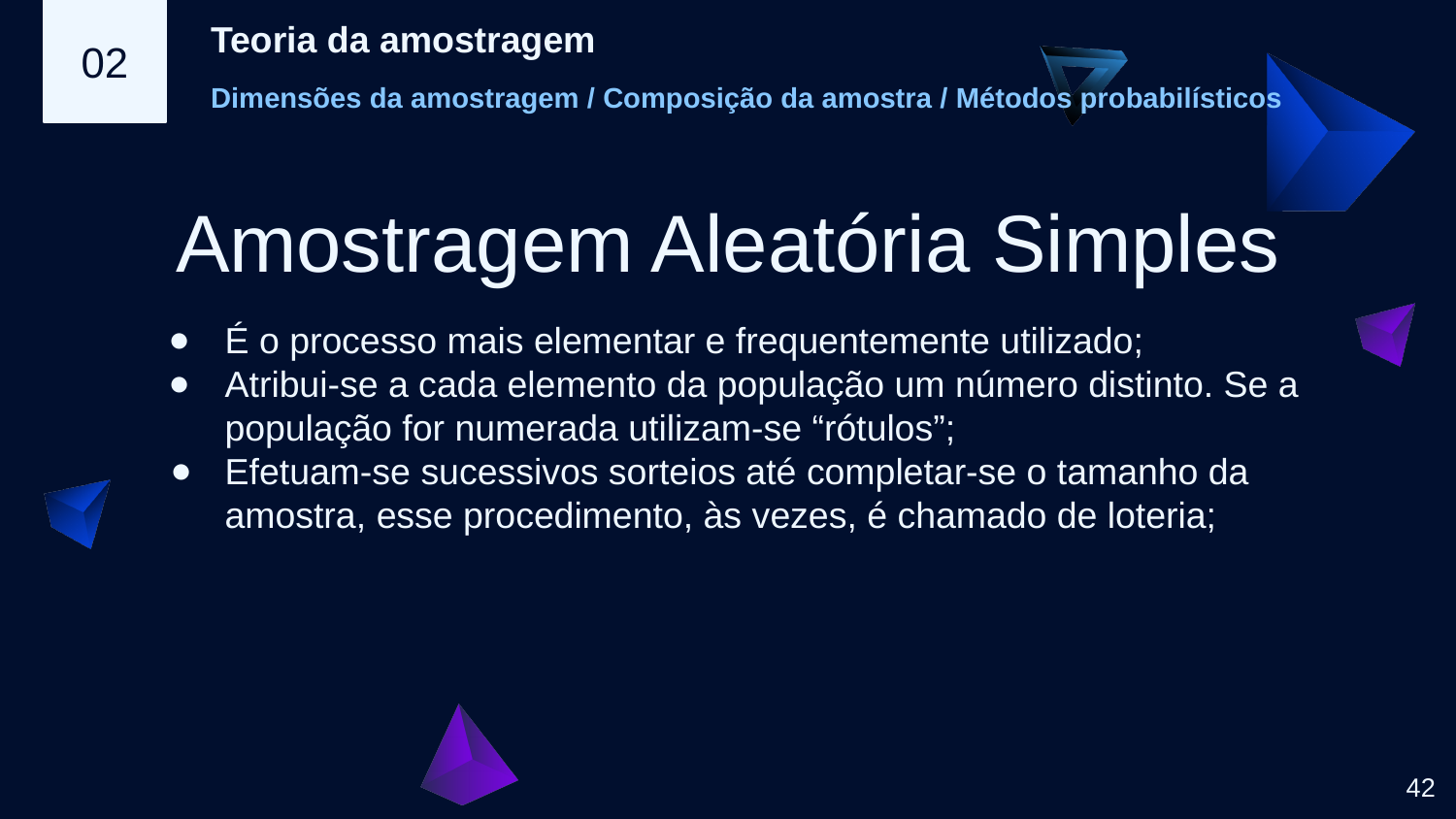

02
Teoria da amostragem
Dimensões da amostragem / Composição da amostra / Métodos probabilísticos
# Amostragem Aleatória Simples
É o processo mais elementar e frequentemente utilizado;
Atribui-se a cada elemento da população um número distinto. Se a população for numerada utilizam-se “rótulos”;
Efetuam-se sucessivos sorteios até completar-se o tamanho da amostra, esse procedimento, às vezes, é chamado de loteria;
42